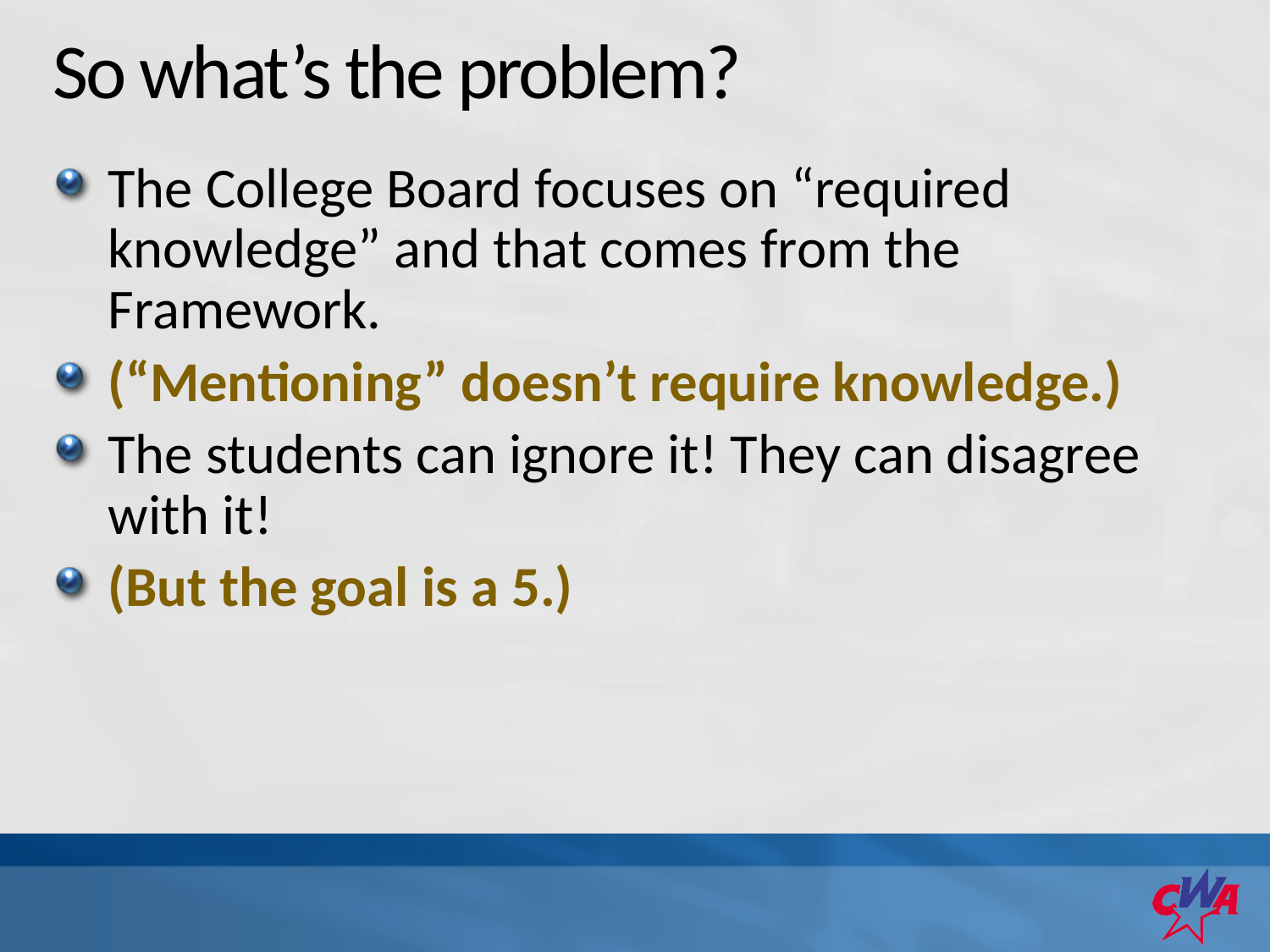

# So what’s the problem?
The College Board focuses on “required knowledge” and that comes from the Framework.
(“Mentioning” doesn’t require knowledge.)
The students can ignore it! They can disagree with it!
(But the goal is a 5.)